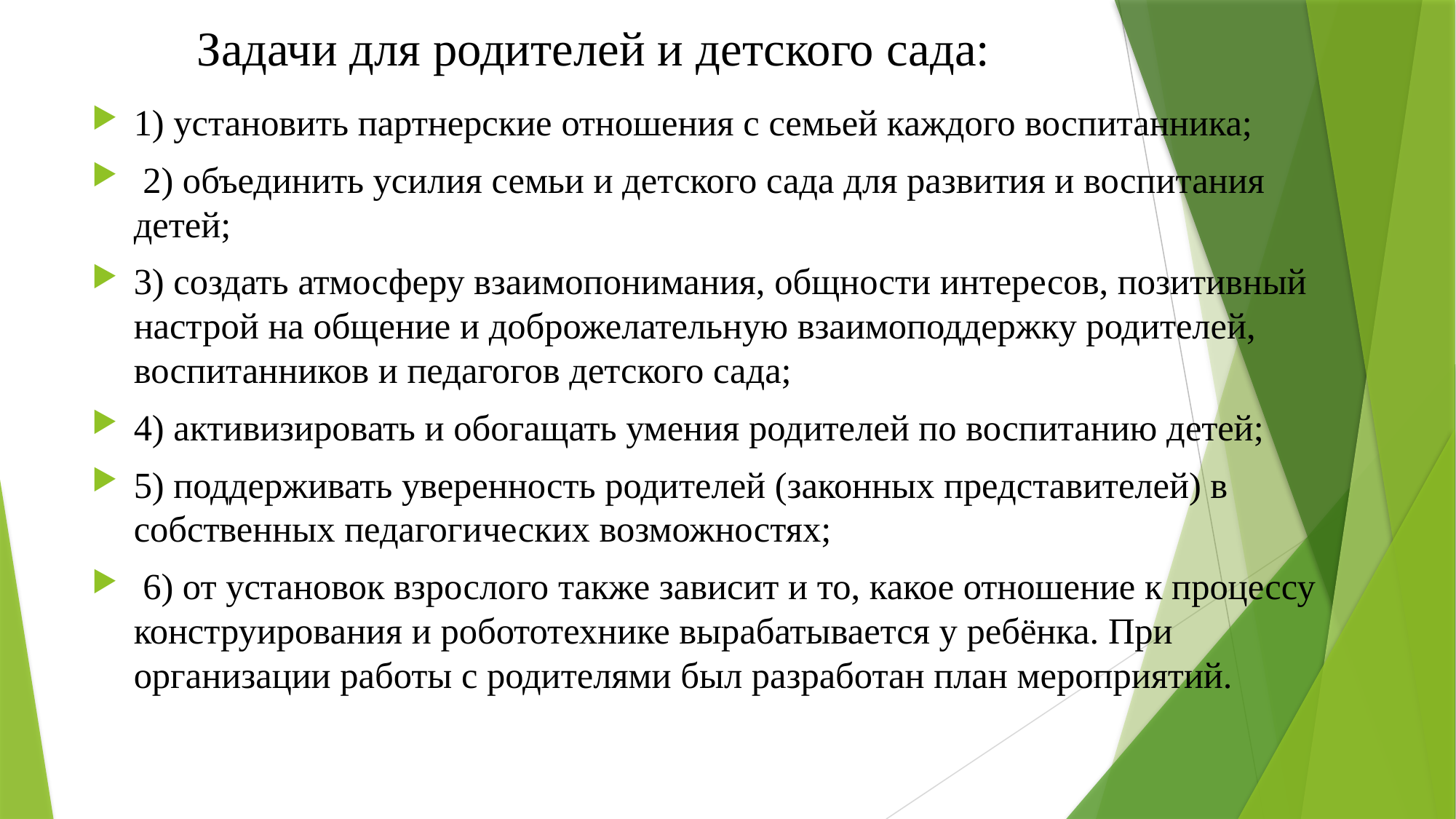

# Задачи для родителей и детского сада:
1) установить партнерские отношения с семьей каждого воспитанника;
 2) объединить усилия семьи и детского сада для развития и воспитания детей;
3) создать атмосферу взаимопонимания, общности интересов, позитивный настрой на общение и доброжелательную взаимоподдержку родителей, воспитанников и педагогов детского сада;
4) активизировать и обогащать умения родителей по воспитанию детей;
5) поддерживать уверенность родителей (законных представителей) в собственных педагогических возможностях;
 6) от установок взрослого также зависит и то, какое отношение к процессу конструирования и робототехнике вырабатывается у ребёнка. При организации работы с родителями был разработан план мероприятий.